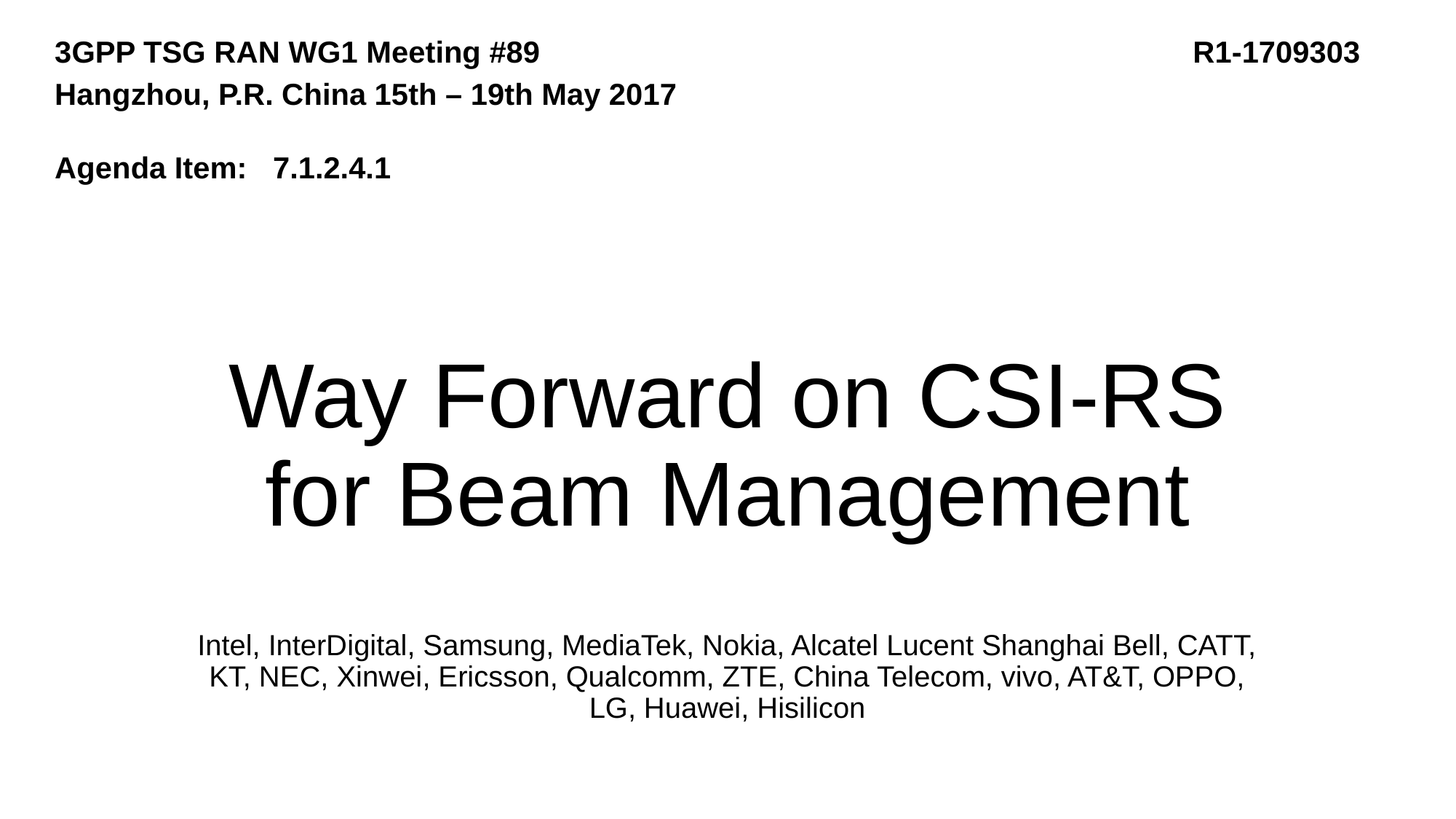

3GPP TSG RAN WG1 Meeting #89                                                                              R1-1709303
Hangzhou, P.R. China 15th – 19th May 2017

Agenda Item:	7.1.2.4.1
# Way Forward on CSI-RS for Beam Management
Intel, InterDigital, Samsung, MediaTek, Nokia, Alcatel Lucent Shanghai Bell, CATT, KT, NEC, Xinwei, Ericsson, Qualcomm, ZTE, China Telecom, vivo, AT&T, OPPO, LG, Huawei, Hisilicon